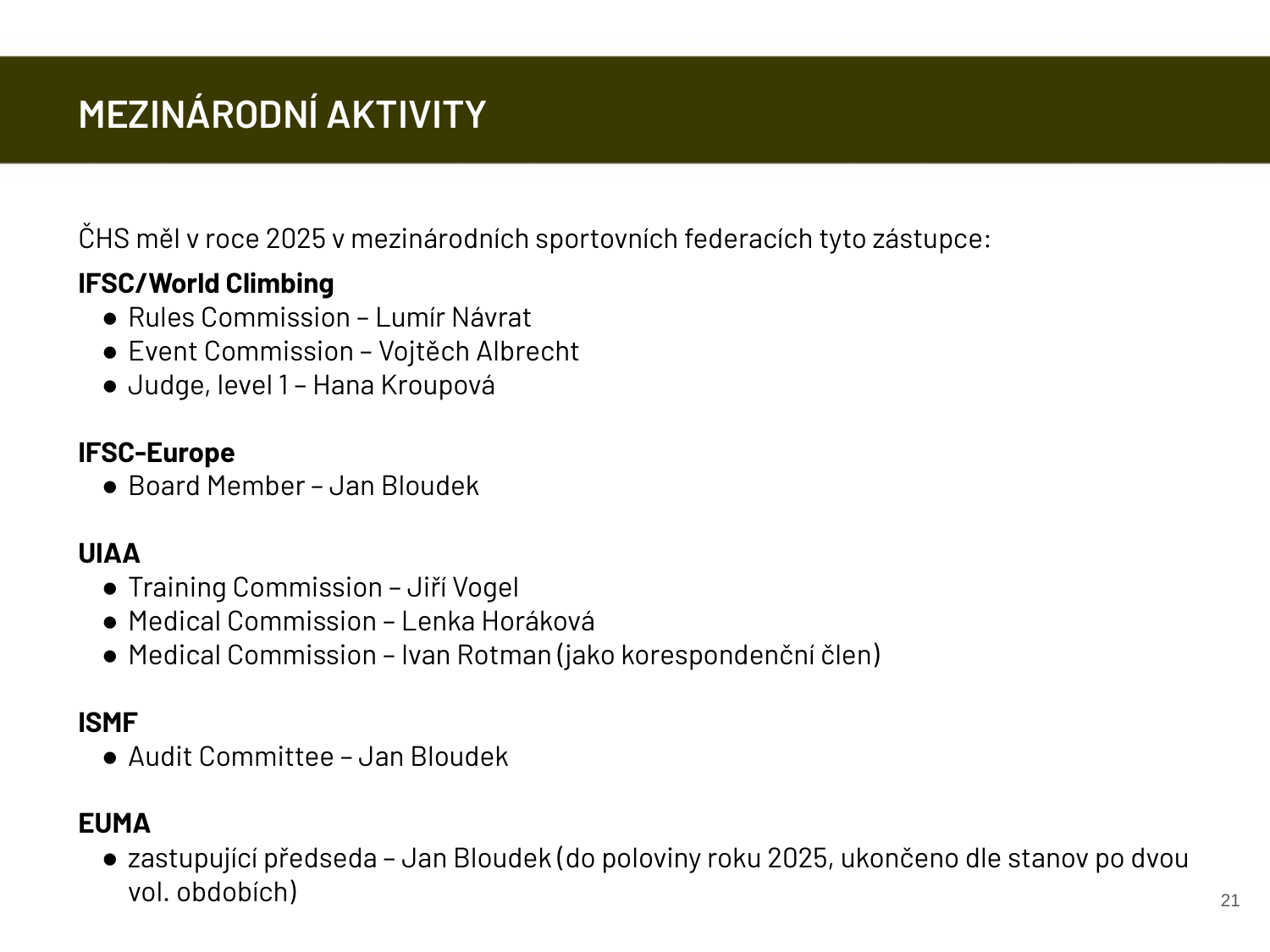

MEZINÁRODNÍ AKTIVITY
ČHS měl v roce 2025 v mezinárodních sportovních federacích tyto zástupce:
IFSC/World Climbing
Rules Commission – Lumír Návrat
Event Commission – Vojtěch Albrecht
Judge, level 1 – Hana Kroupová

IFSC-Europe
Board Member – Jan Bloudek

UIAA
Training Commission – Jiří Vogel
Medical Commission – Lenka Horáková
Medical Commission – Ivan Rotman (jako korespondenční člen)

ISMF
Audit Committee – Jan Bloudek

EUMA
zastupující předseda – Jan Bloudek (do poloviny roku 2025, ukončeno dle stanov po dvou vol. obdobích)

21